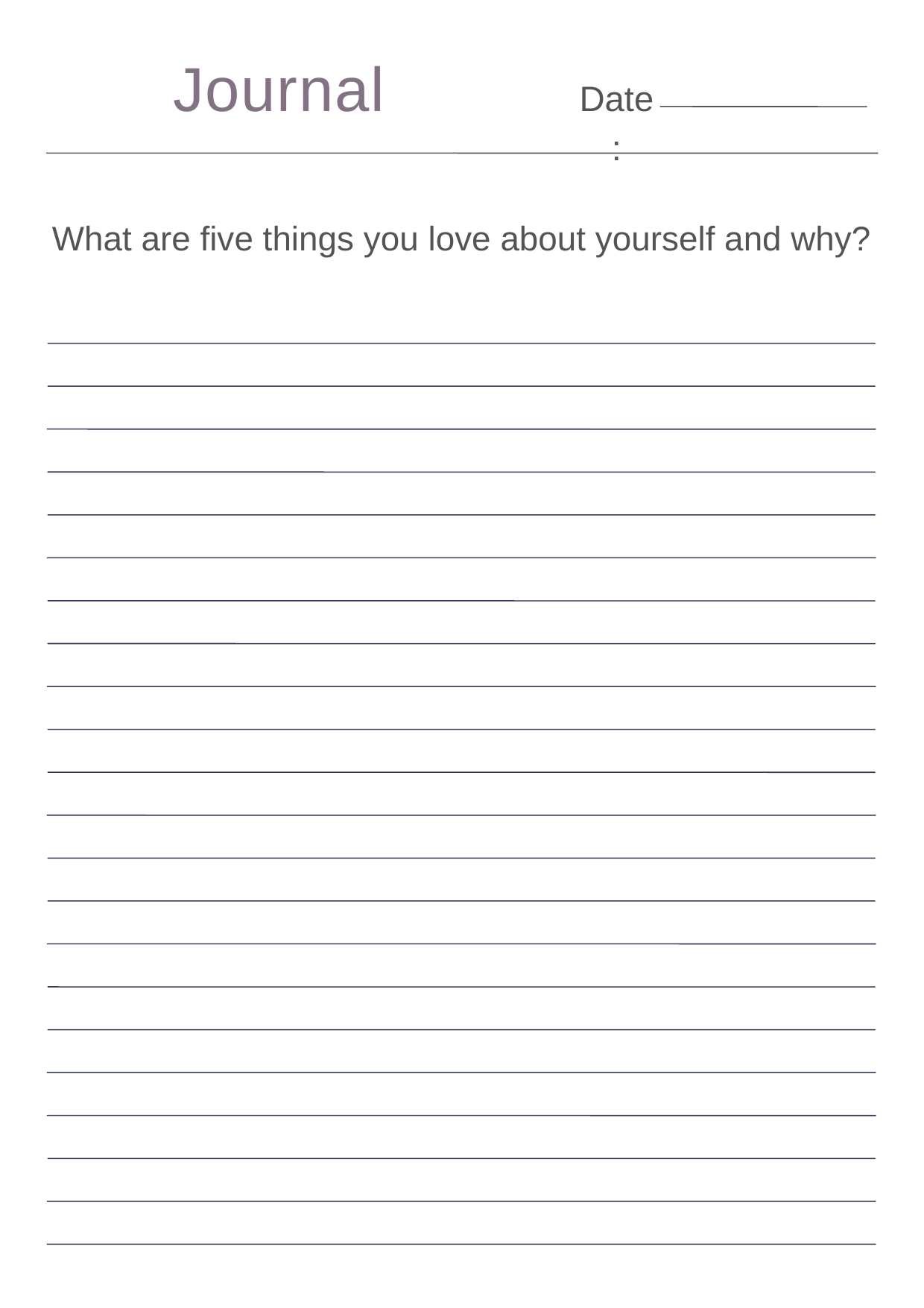

Journal
Date:

What are five things you love about yourself and why?